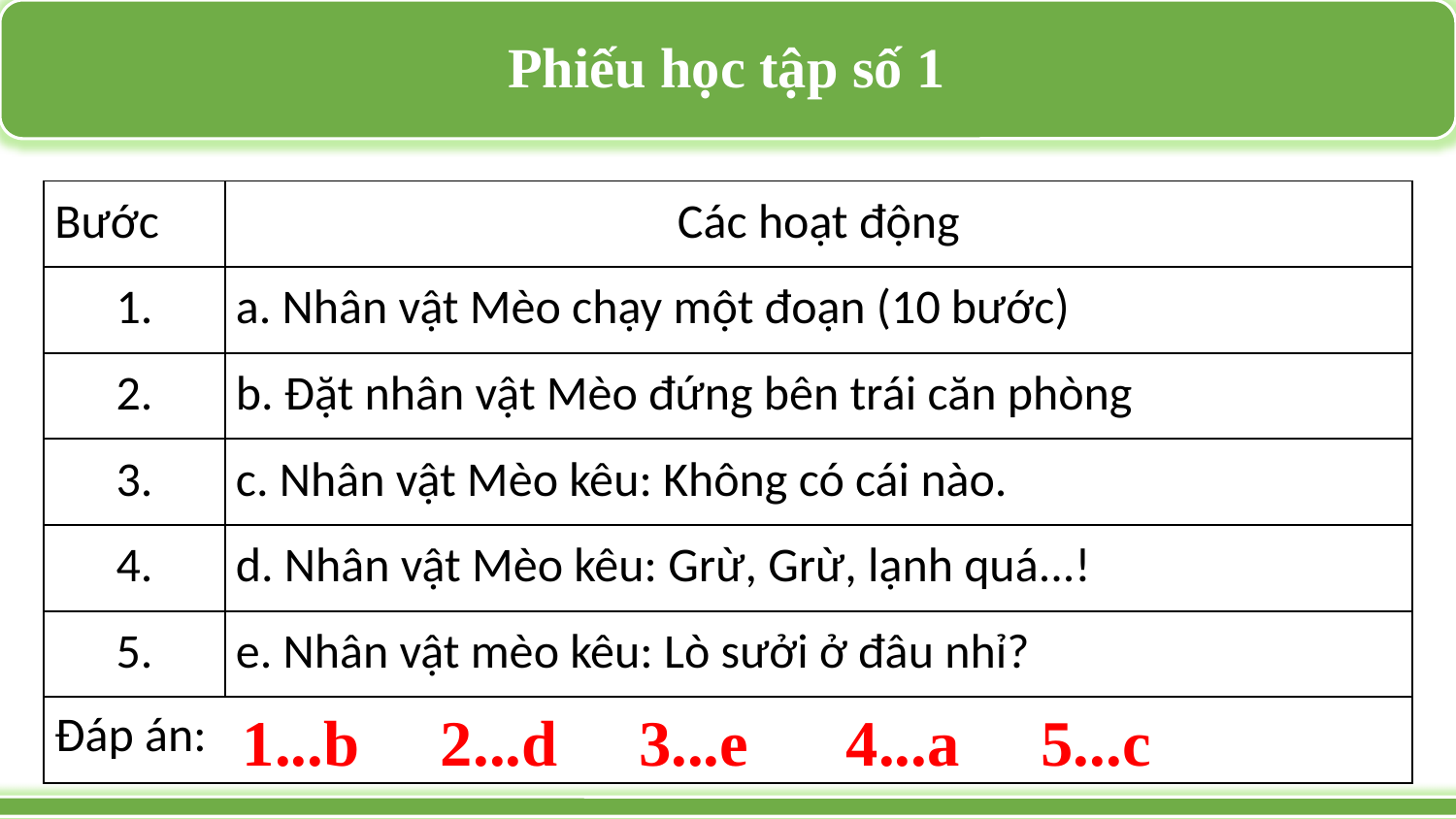

Phiếu học tập số 1
| Bước | Các hoạt động |
| --- | --- |
| 1. | a. Nhân vật Mèo chạy một đoạn (10 bước) |
| 2. | b. Đặt nhân vật Mèo đứng bên trái căn phòng |
| 3. | c. Nhân vật Mèo kêu: Không có cái nào. |
| 4. | d. Nhân vật Mèo kêu: Grừ, Grừ, lạnh quá...! |
| 5. | e. Nhân vật mèo kêu: Lò sưởi ở đâu nhỉ? |
| Đáp án: |  |
1...b     2...d     3...e      4...a     5...c